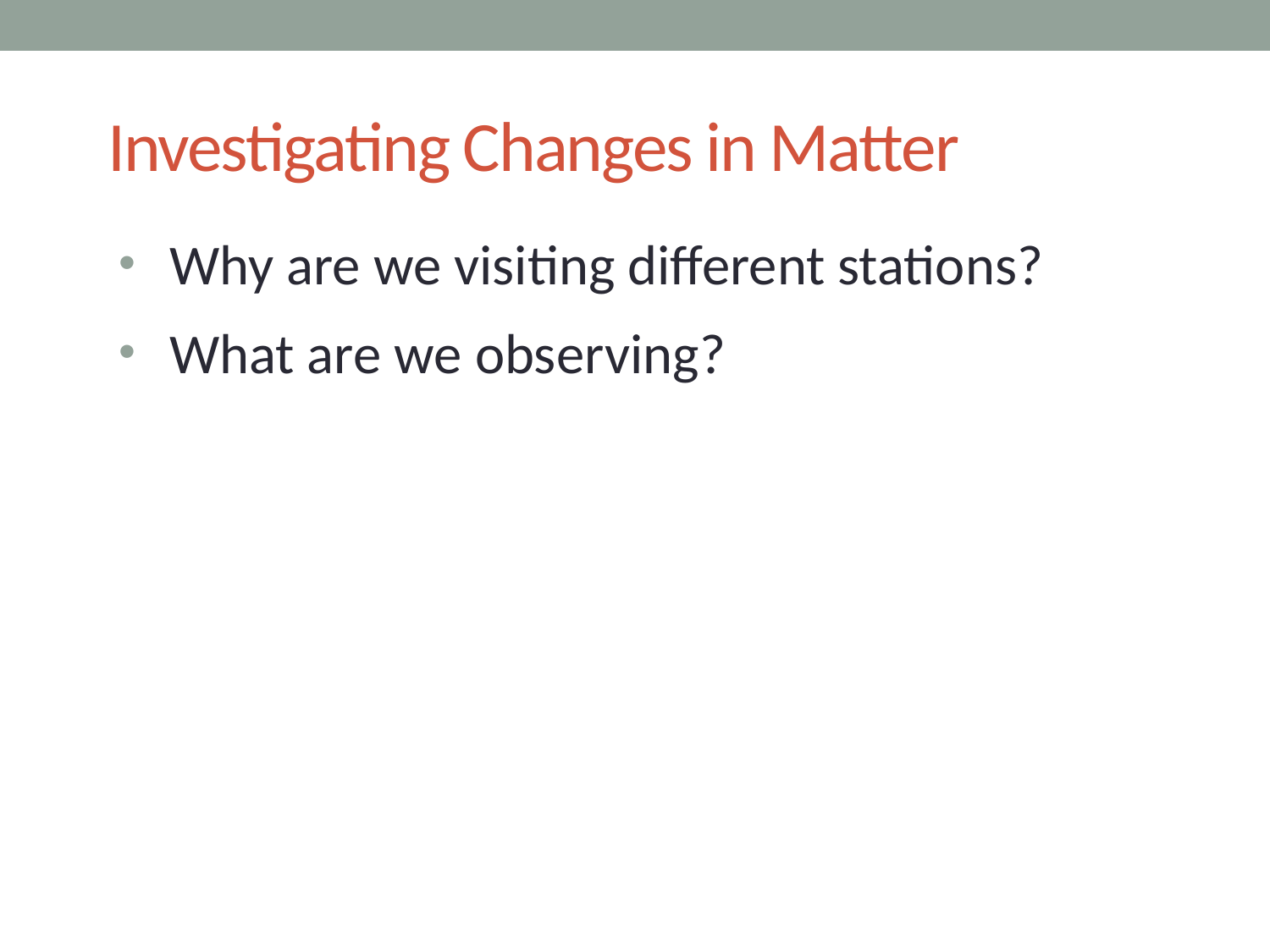

# Investigating Changes in Matter
Why are we visiting different stations?
What are we observing?